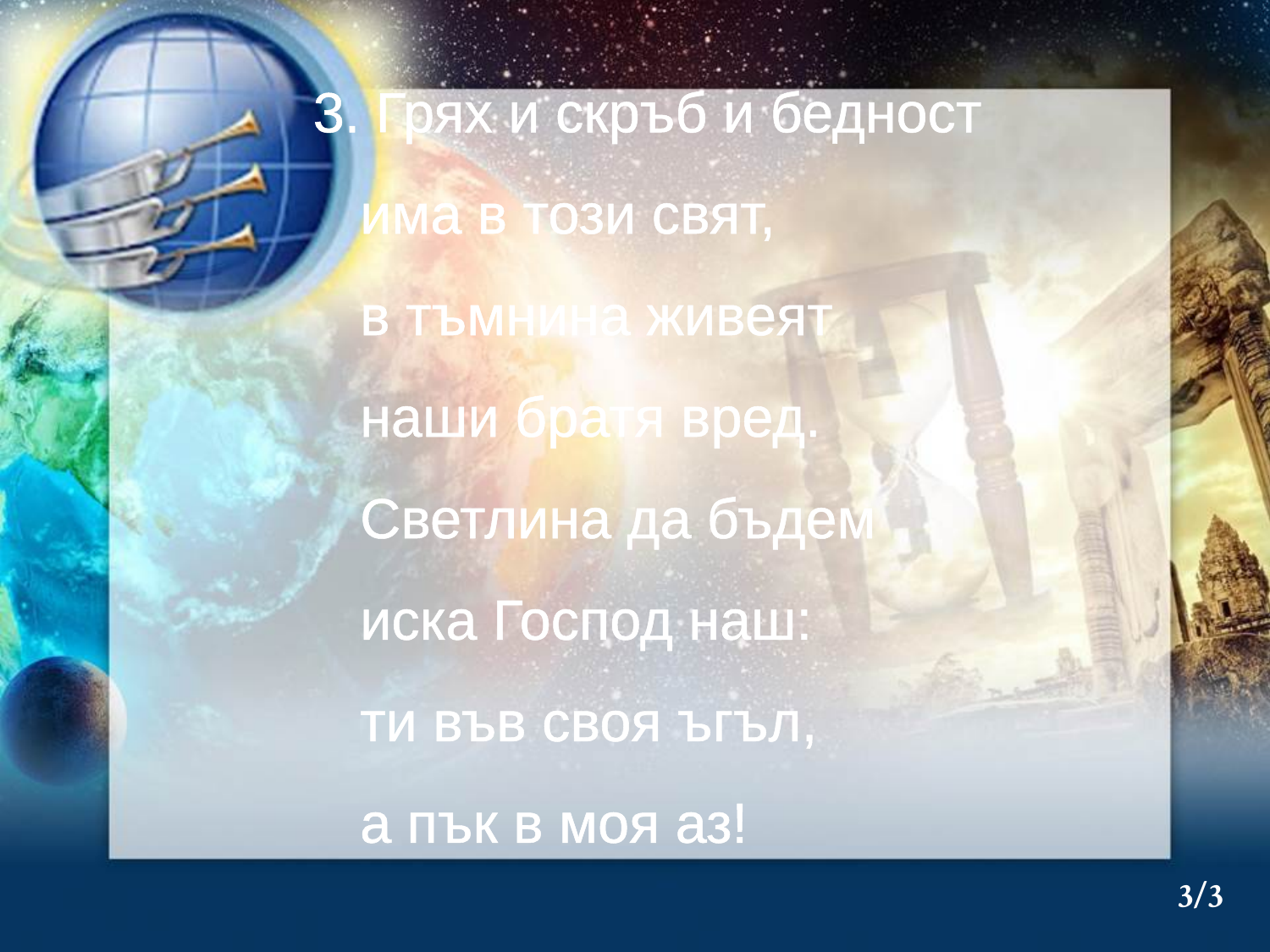

3. Грях и скръб и бедност
    има в този свят,
    в тъмнина живеят
    наши братя вред.
    Светлина да бъдем
    иска Господ наш:
    ти във своя ъгъл,
    а пък в моя аз!
3/3